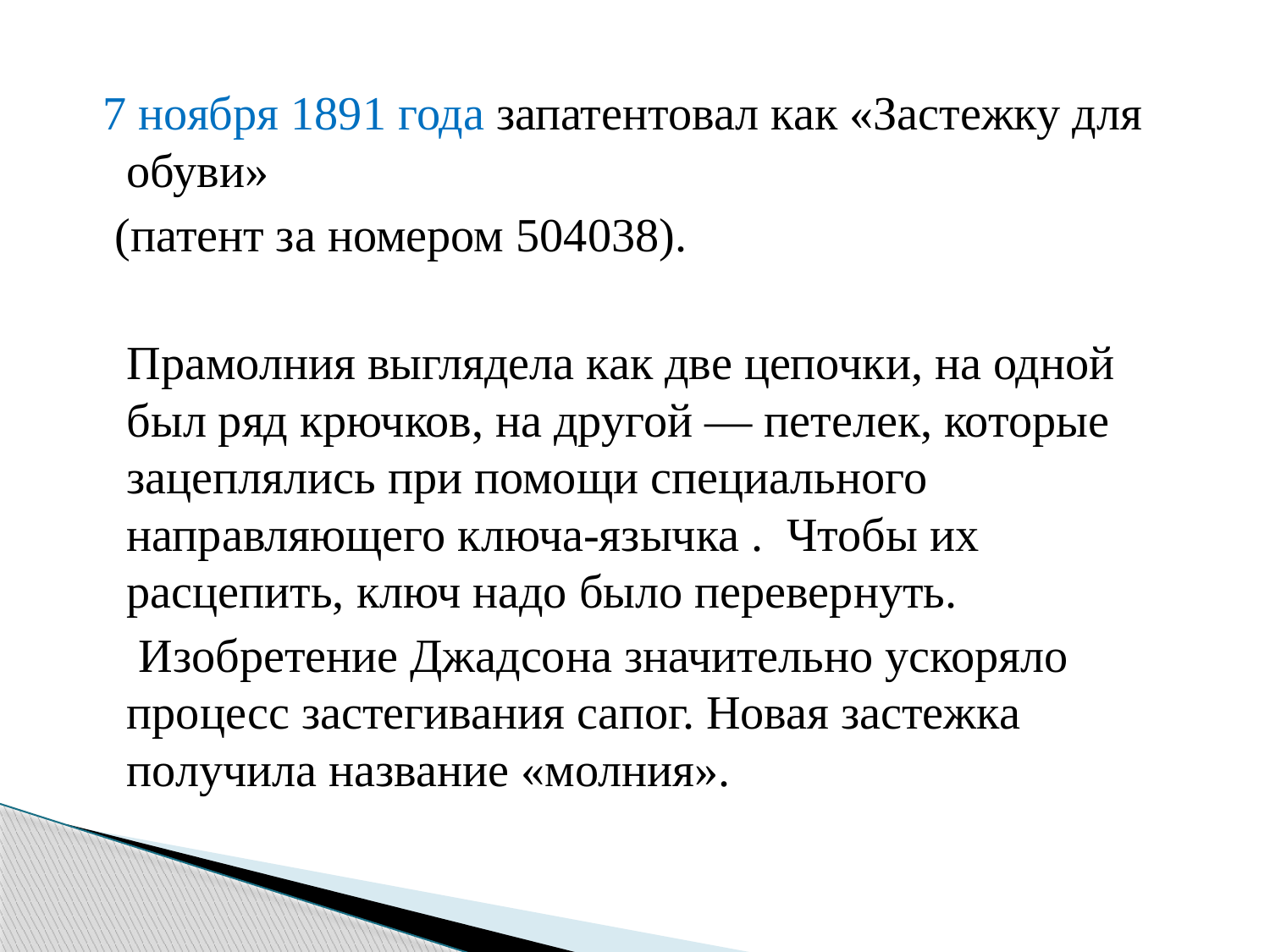

7 ноября 1891 года запатентовал как «Застежку для обуви»
  (патент за номером 504038).

   Прамолния выглядела как две цепочки, на одной был ряд крючков, на другой — петелек, которые зацеплялись при помощи специального направляющего ключа-язычка .  Чтобы их расцепить, ключ надо было перевернуть.
    Изобретение Джадсона значительно ускоряло процесс застегивания сапог. Новая застежка получила название «молния».